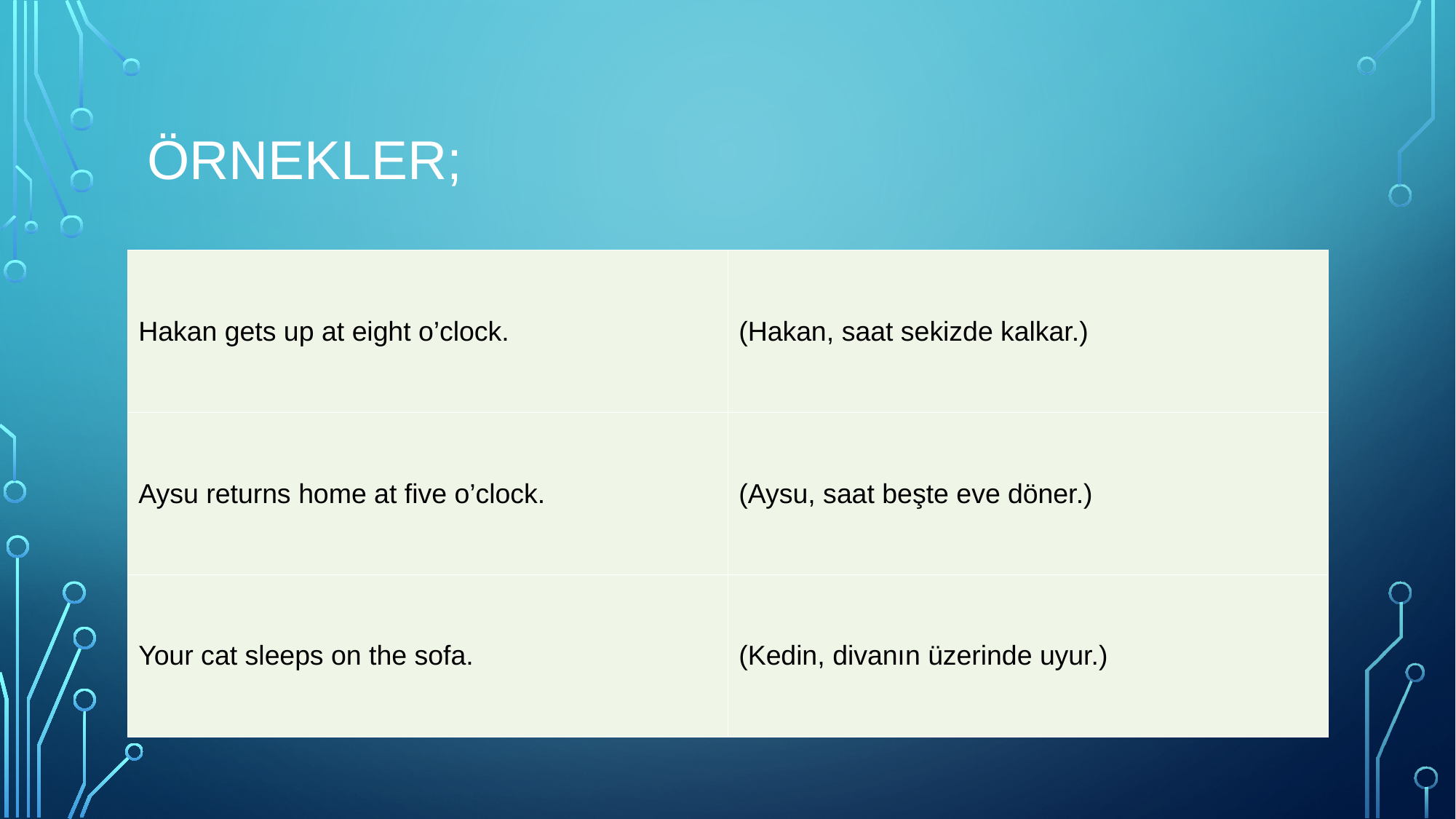

# ÖRNEKLER;
| Hakan gets up at eight o’clock. | (Hakan, saat sekizde kalkar.) |
| --- | --- |
| Aysu returns home at five o’clock. | (Aysu, saat beşte eve döner.) |
| Your cat sleeps on the sofa. | (Kedin, divanın üzerinde uyur.) |